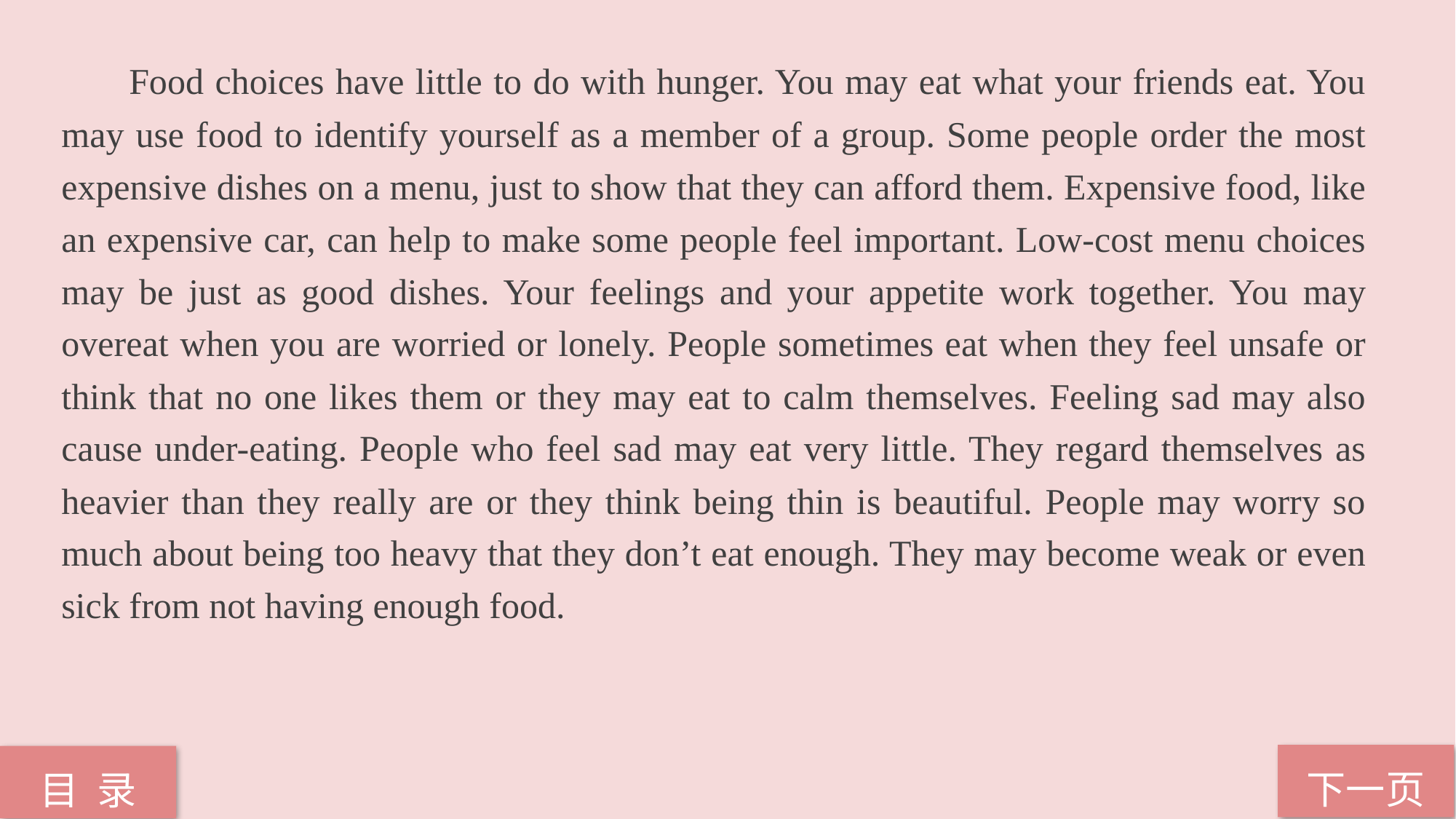

Food choices have little to do with hunger. You may eat what your friends eat. You may use food to identify yourself as a member of a group. Some people order the most expensive dishes on a menu, just to show that they can afford them. Expensive food, like an expensive car, can help to make some people feel important. Low-cost menu choices may be just as good dishes. Your feelings and your appetite work together. You may overeat when you are worried or lonely. People sometimes eat when they feel unsafe or think that no one likes them or they may eat to calm themselves. Feeling sad may also cause under-eating. People who feel sad may eat very little. They regard themselves as heavier than they really are or they think being thin is beautiful. People may worry so much about being too heavy that they don’t eat enough. They may become weak or even sick from not having enough food.